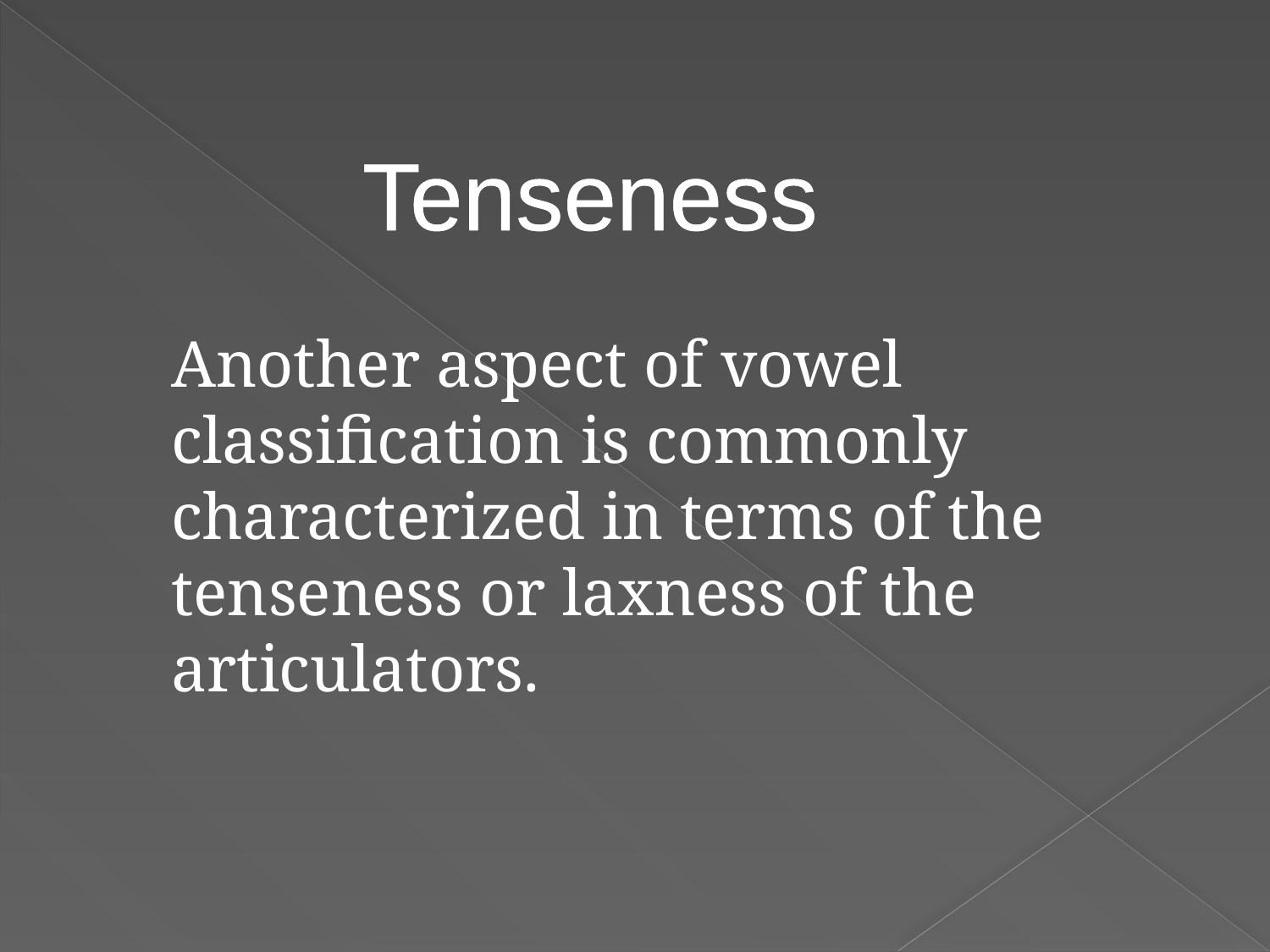

Tenseness
Another aspect of vowel classification is commonly characterized in terms of the tenseness or laxness of the articulators.